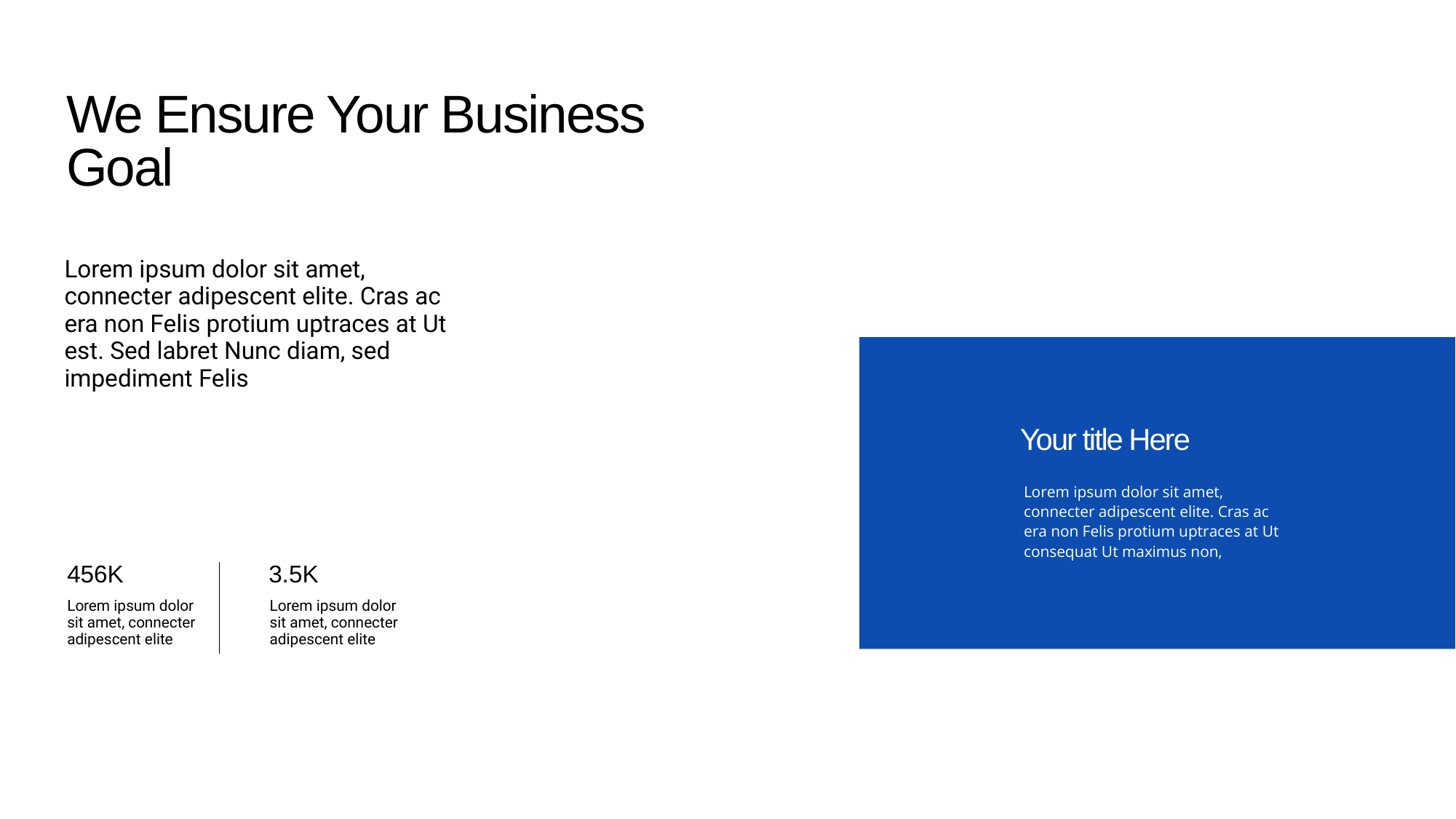

We Ensure Your Business Goal

Lorem ipsum dolor sit amet, connecter adipescent elite. Cras ac era non Felis protium uptraces at Ut est. Sed labret Nunc diam, sed impediment Felis

Your title Here
Lorem ipsum dolor sit amet, connecter adipescent elite. Cras ac era non Felis protium uptraces at Ut consequat Ut maximus non,
456K
Lorem ipsum dolor sit amet, connecter adipescent elite
3.5K
Lorem ipsum dolor sit amet, connecter adipescent elite